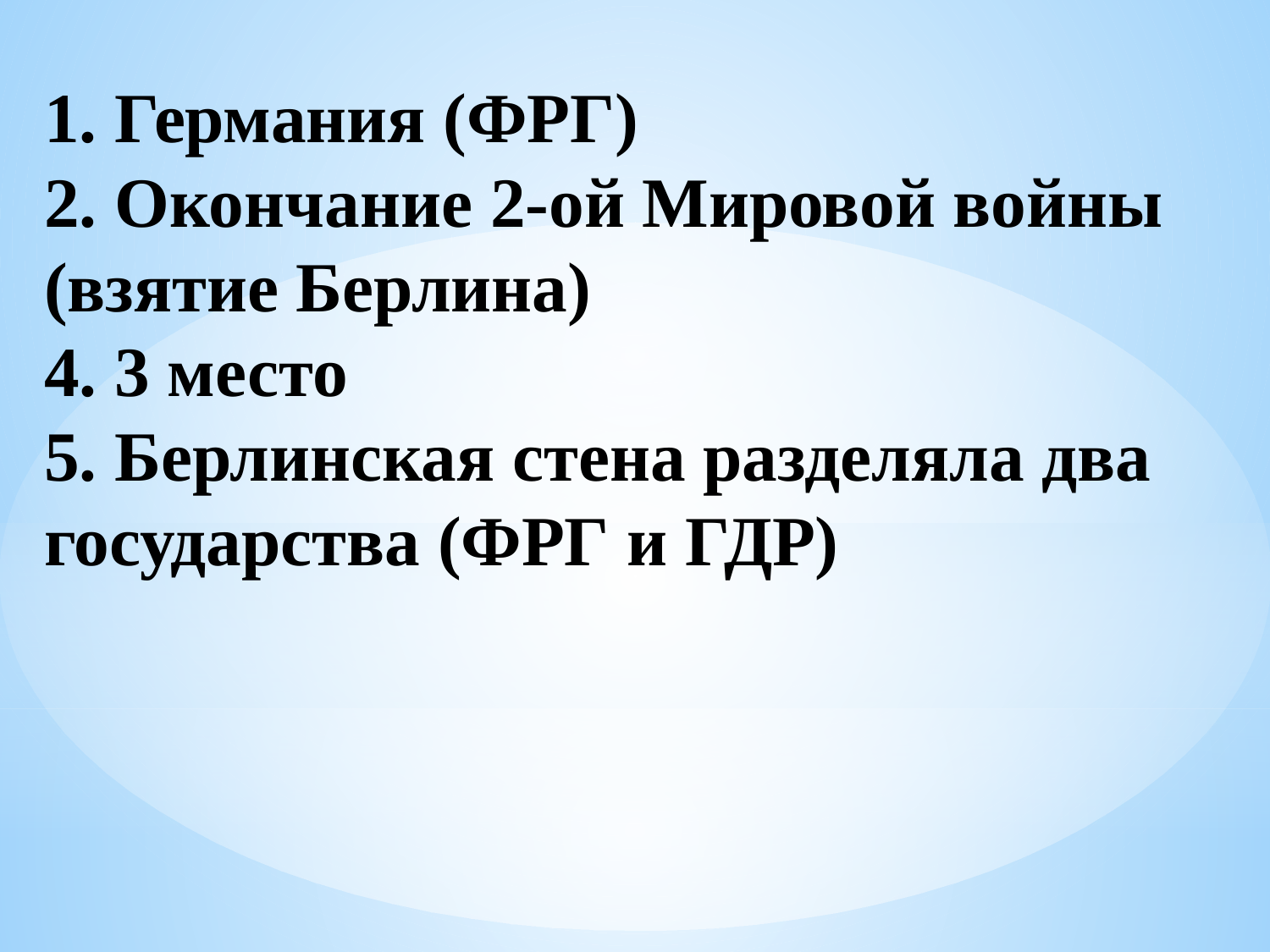

1. Германия (ФРГ)
2. Окончание 2-ой Мировой войны (взятие Берлина)
4. 3 место
5. Берлинская стена разделяла два государства (ФРГ и ГДР)